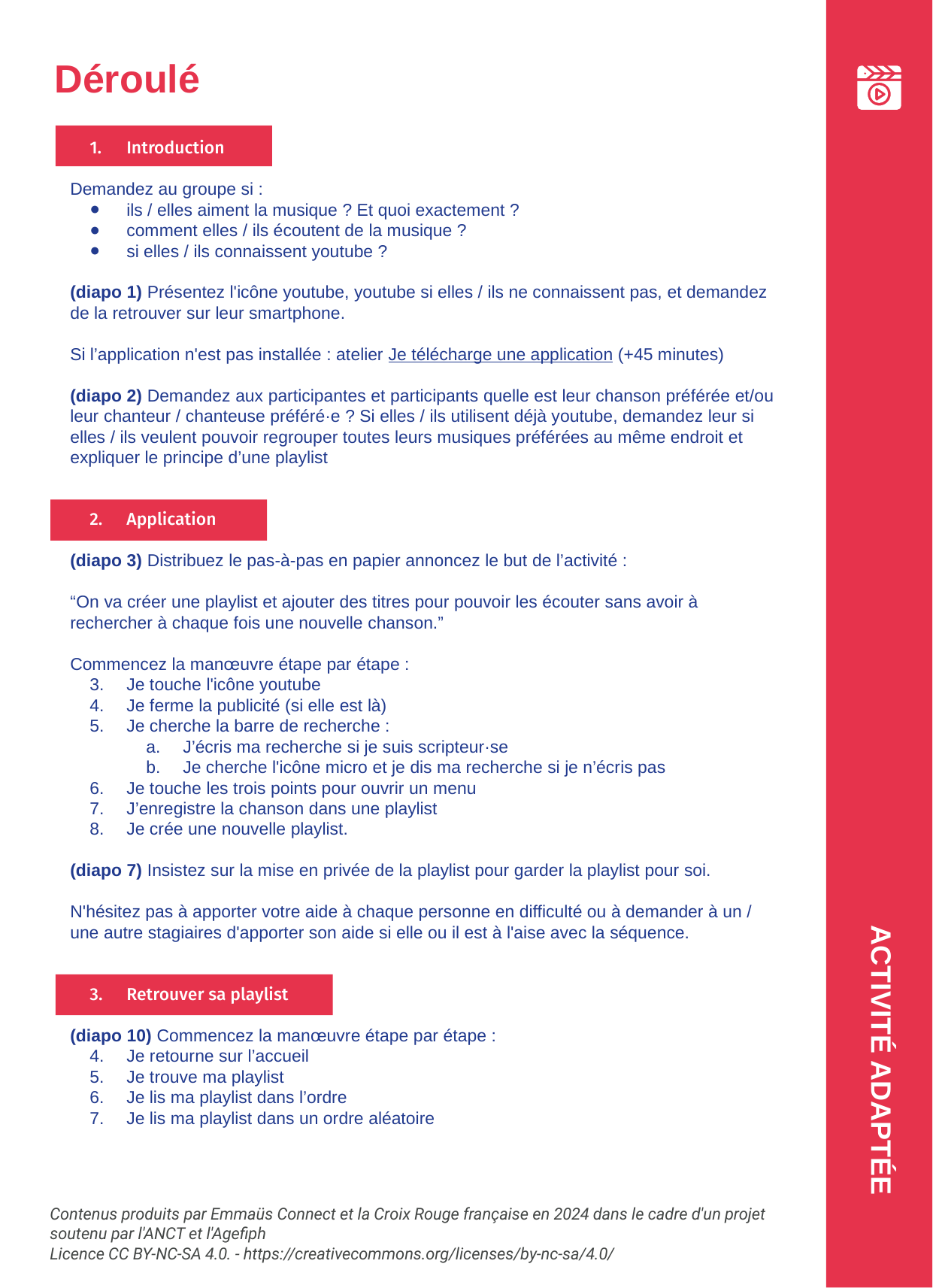

Déroulé

Introduction

Demandez au groupe si :
ils / elles aiment la musique ? Et quoi exactement ?
comment elles / ils écoutent de la musique ?
si elles / ils connaissent youtube ?

(diapo 1) Présentez l'icône youtube, youtube si elles / ils ne connaissent pas, et demandez de la retrouver sur leur smartphone.

Si l’application n'est pas installée : atelier Je télécharge une application (+45 minutes)

(diapo 2) Demandez aux participantes et participants quelle est leur chanson préférée et/ou leur chanteur / chanteuse préféré·e ? Si elles / ils utilisent déjà youtube, demandez leur si elles / ils veulent pouvoir regrouper toutes leurs musiques préférées au même endroit et expliquer le principe d’une playlist

Application

(diapo 3) Distribuez le pas-à-pas en papier annoncez le but de l’activité :

“On va créer une playlist et ajouter des titres pour pouvoir les écouter sans avoir à rechercher à chaque fois une nouvelle chanson.”

Commencez la manœuvre étape par étape :
Je touche l'icône youtube
Je ferme la publicité (si elle est là)
Je cherche la barre de recherche :
J’écris ma recherche si je suis scripteur·se
Je cherche l'icône micro et je dis ma recherche si je n’écris pas
Je touche les trois points pour ouvrir un menu
J’enregistre la chanson dans une playlist
Je crée une nouvelle playlist.

(diapo 7) Insistez sur la mise en privée de la playlist pour garder la playlist pour soi.

N'hésitez pas à apporter votre aide à chaque personne en difficulté ou à demander à un / une autre stagiaires d'apporter son aide si elle ou il est à l'aise avec la séquence.

Retrouver sa playlist

(diapo 10) Commencez la manœuvre étape par étape :
Je retourne sur l’accueil
Je trouve ma playlist
Je lis ma playlist dans l’ordre
Je lis ma playlist dans un ordre aléatoire

ACTIVITÉ ADAPTÉE